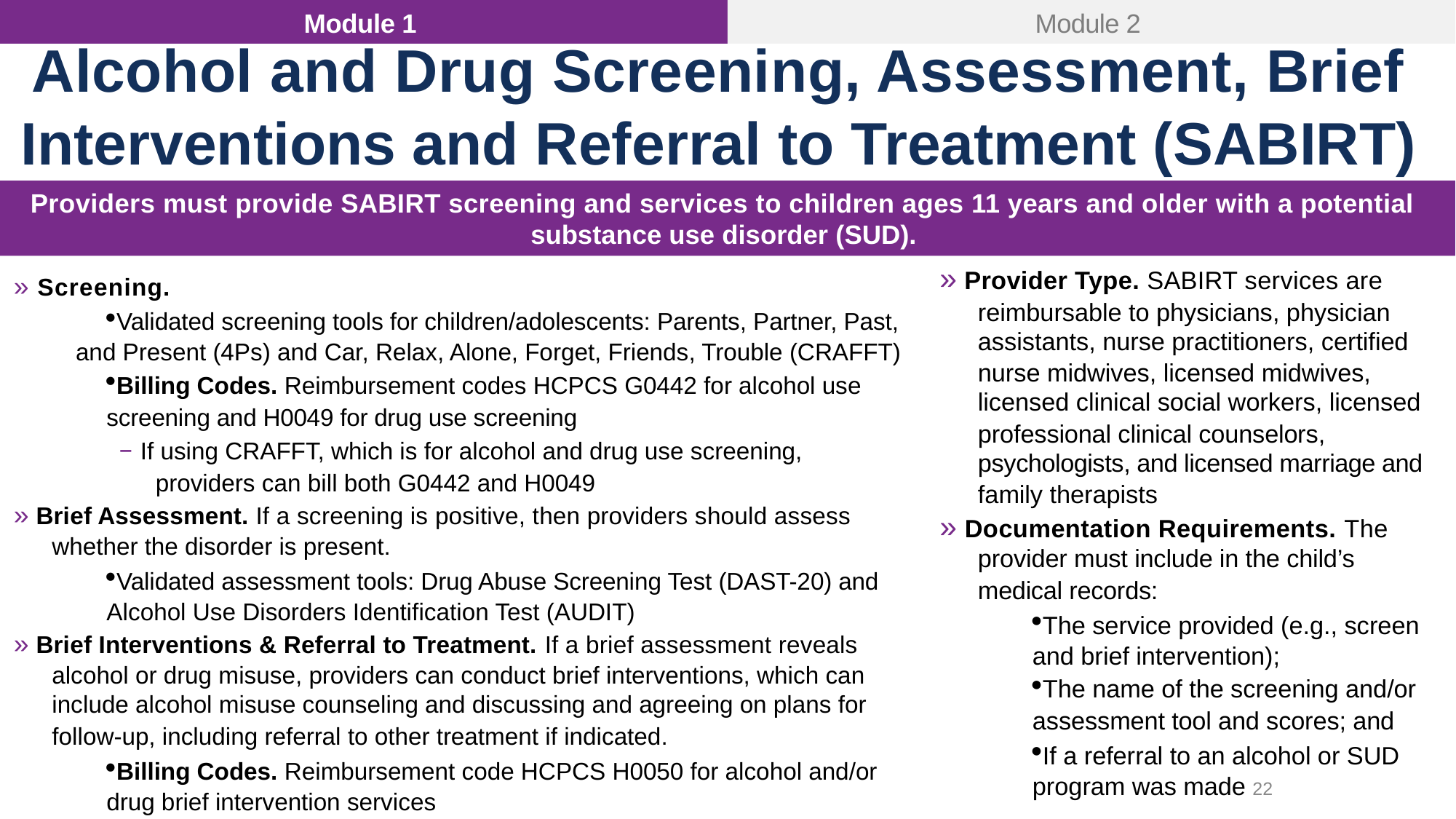

Module 1
Module 2
Alcohol and Drug Screening, Assessment, Brief
Interventions and Referral to Treatment (SABIRT)
Providers must provide SABIRT screening and services to children ages 11 years and older with a potential
substance use disorder (SUD).
» Screening.
Validated screening tools for children/adolescents: Parents, Partner, Past,
and Present (4Ps) and Car, Relax, Alone, Forget, Friends, Trouble (CRAFFT)
Billing Codes. Reimbursement codes HCPCS G0442 for alcohol use
screening and H0049 for drug use screening
‒ If using CRAFFT, which is for alcohol and drug use screening,
providers can bill both G0442 and H0049
» Brief Assessment. If a screening is positive, then providers should assess
whether the disorder is present.
Validated assessment tools: Drug Abuse Screening Test (DAST-20) and
Alcohol Use Disorders Identification Test (AUDIT)
» Brief Interventions & Referral to Treatment. If a brief assessment reveals
alcohol or drug misuse, providers can conduct brief interventions, which can
include alcohol misuse counseling and discussing and agreeing on plans for
follow-up, including referral to other treatment if indicated.
Billing Codes. Reimbursement code HCPCS H0050 for alcohol and/or
drug brief intervention services
» Provider Type. SABIRT services are
reimbursable to physicians, physician
assistants, nurse practitioners, certified
nurse midwives, licensed midwives,
licensed clinical social workers, licensed
professional clinical counselors,
psychologists, and licensed marriage and
family therapists
» Documentation Requirements. The
provider must include in the child’s
medical records:
The service provided (e.g., screen
and brief intervention);
The name of the screening and/or
assessment tool and scores; and
If a referral to an alcohol or SUD
program was made 22